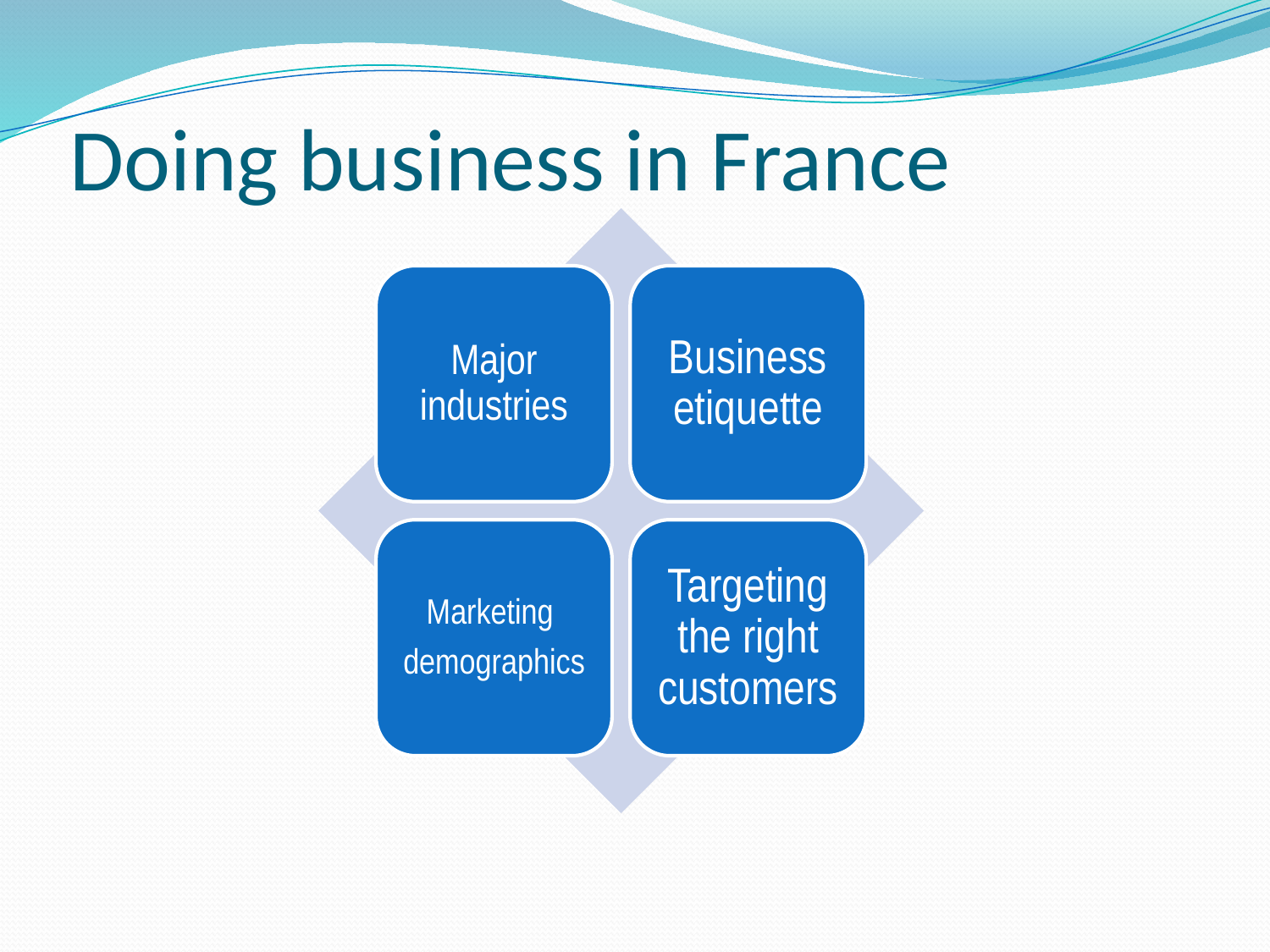

# Doing business in France
Major industries
Business etiquette
Marketing
demographics
Targeting the right customers